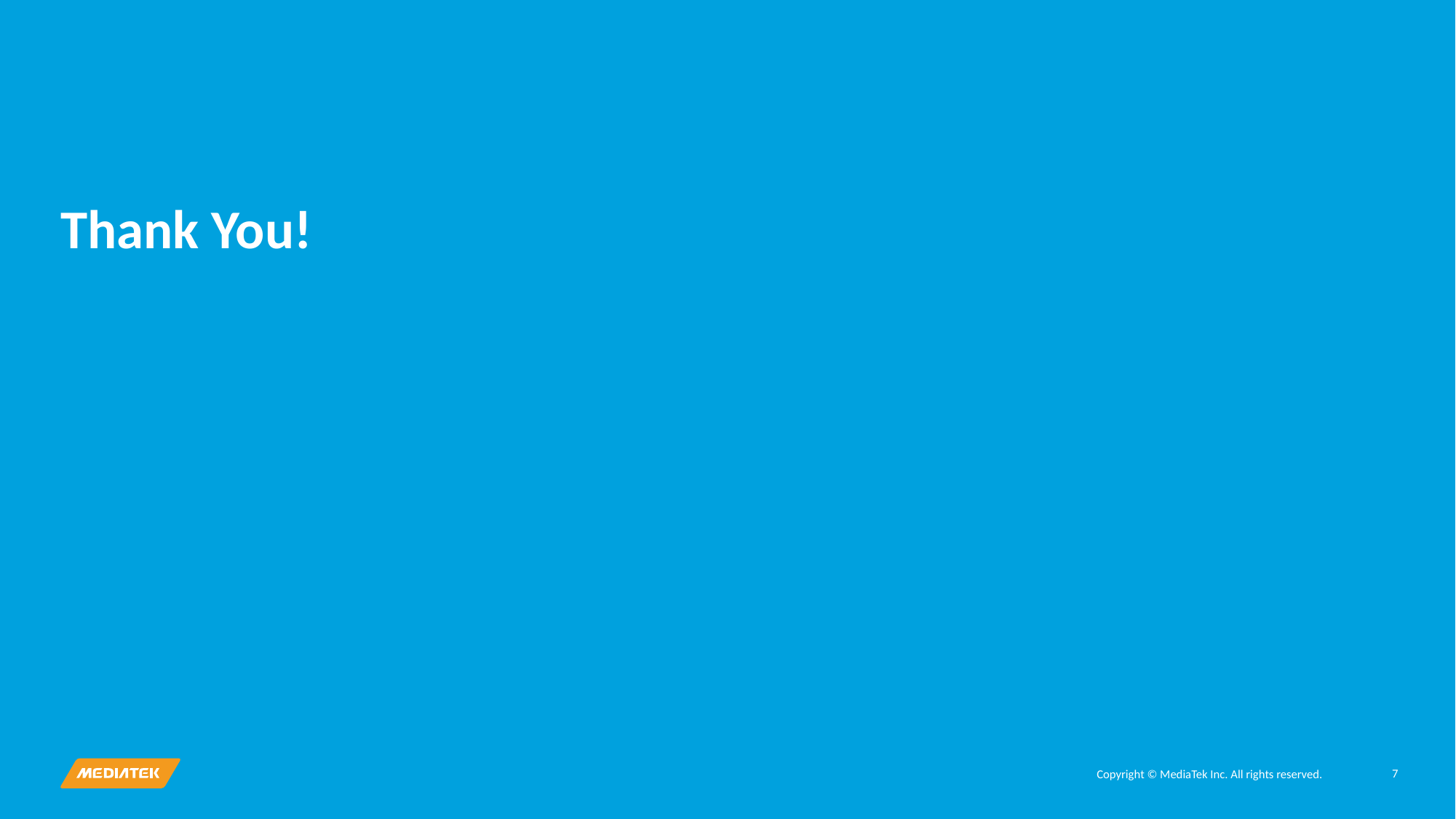

# Thank You!

7
Copyright © MediaTek Inc. All rights reserved.